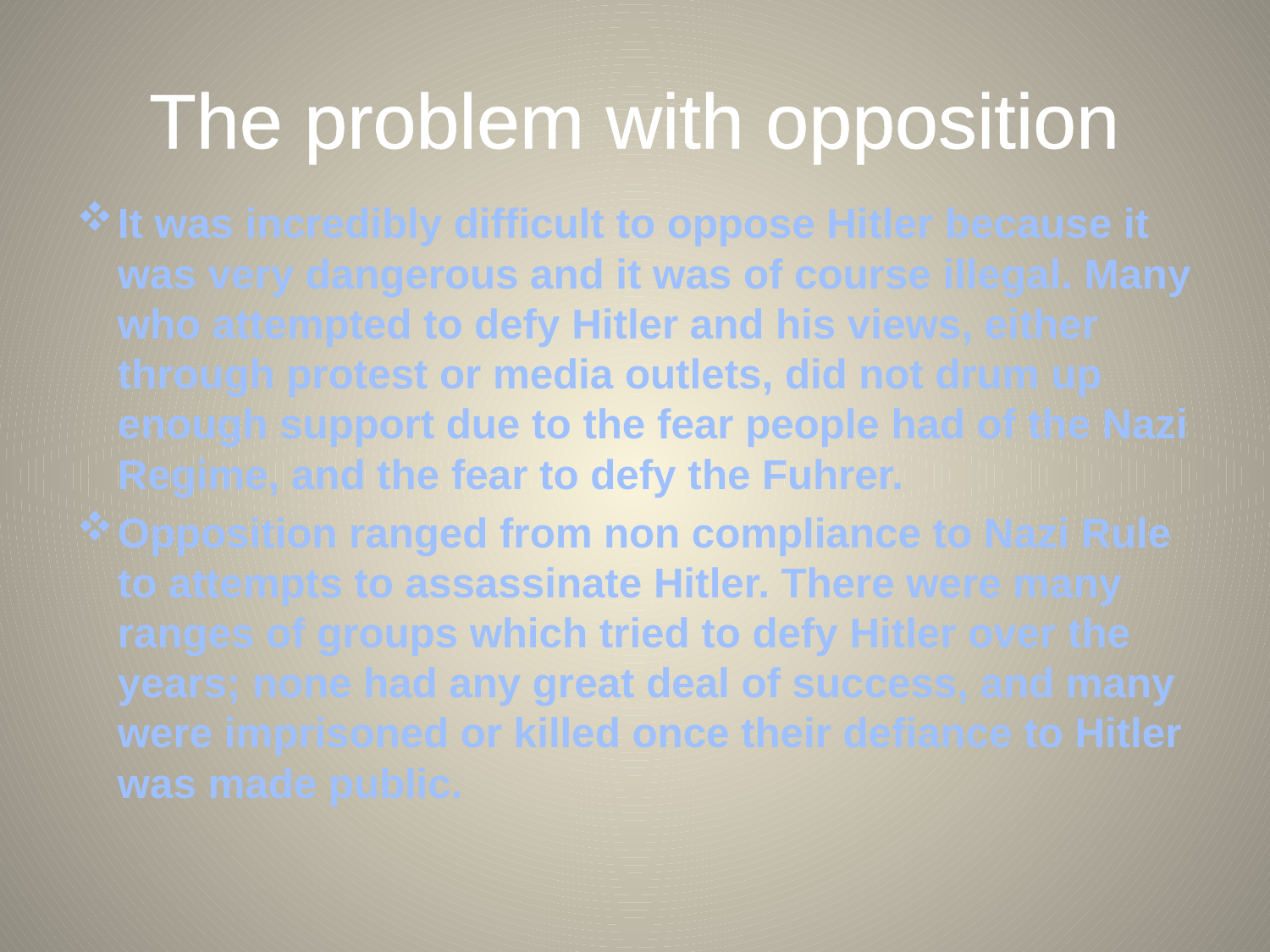

# The problem with opposition
It was incredibly difficult to oppose Hitler because it was very dangerous and it was of course illegal. Many who attempted to defy Hitler and his views, either through protest or media outlets, did not drum up enough support due to the fear people had of the Nazi Regime, and the fear to defy the Fuhrer.
Opposition ranged from non compliance to Nazi Rule to attempts to assassinate Hitler. There were many ranges of groups which tried to defy Hitler over the years; none had any great deal of success, and many were imprisoned or killed once their defiance to Hitler was made public.